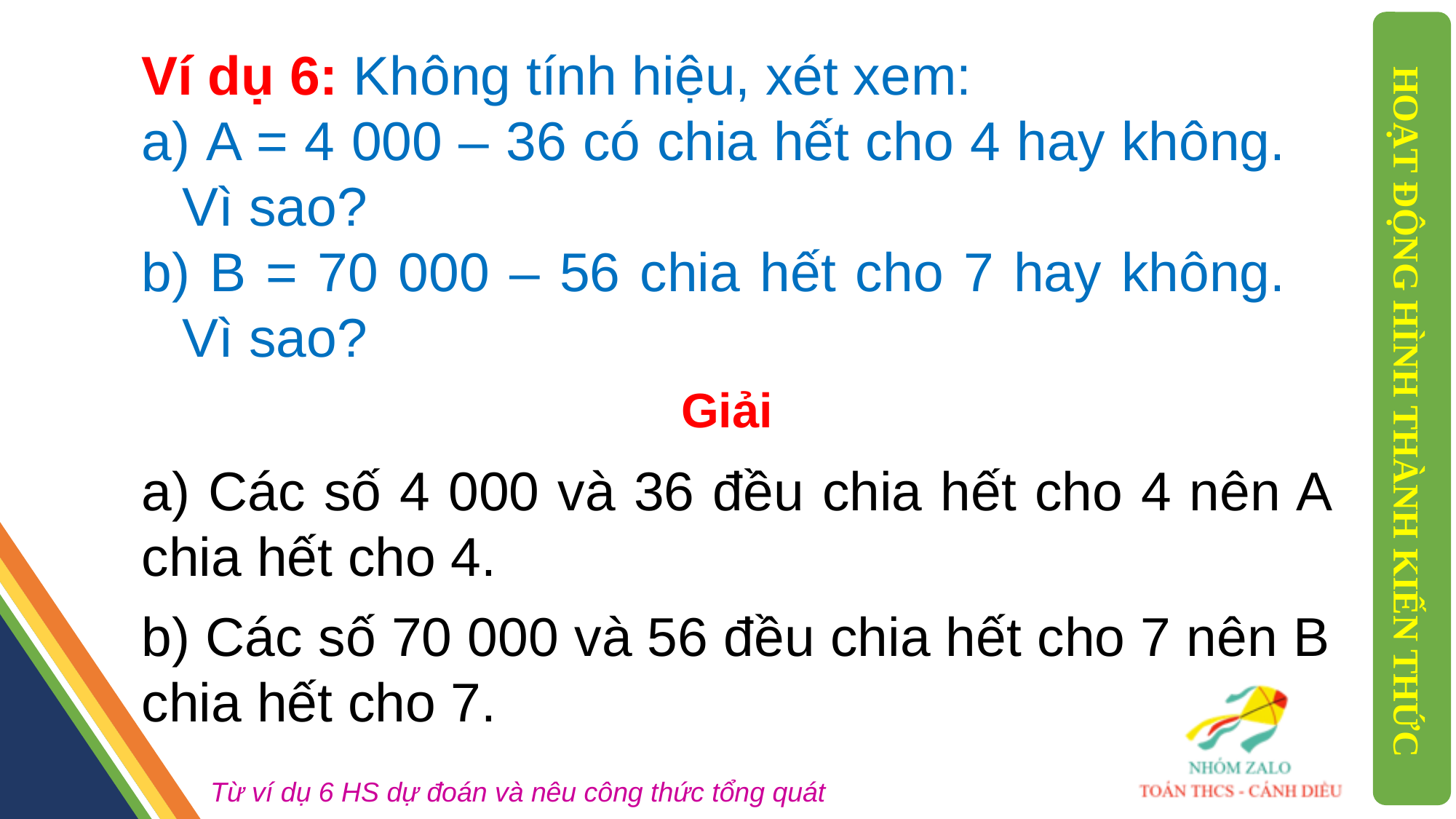

Ví dụ 6: Không tính hiệu, xét xem:
 A = 4 000 – 36 có chia hết cho 4 hay không. Vì sao?
 B = 70 000 – 56 chia hết cho 7 hay không. Vì sao?

Giải

HOẠT ĐỘNG HÌNH THÀNH KIẾN THỨC
a) Các số 4 000 và 36 đều chia hết cho 4 nên A chia hết cho 4.
b) Các số 70 000 và 56 đều chia hết cho 7 nên B chia hết cho 7.
Từ ví dụ 6 HS dự đoán và nêu công thức tổng quát